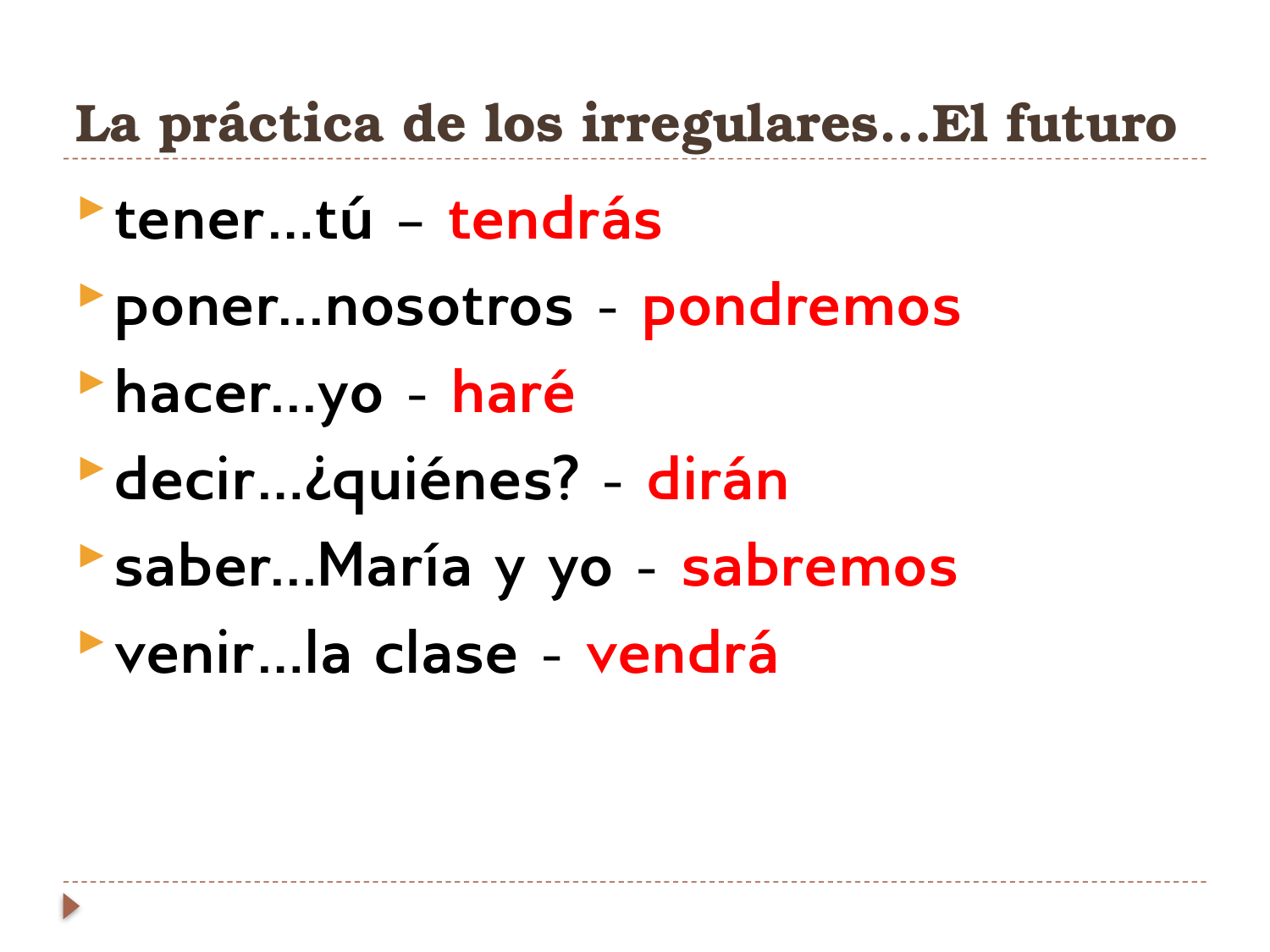

# La práctica de los irregulares…El futuro
tener…tú – tendrás
poner...nosotros - pondremos
hacer...yo - haré
decir…¿quiénes? - dirán
saber...María y yo - sabremos
venir…la clase - vendrá